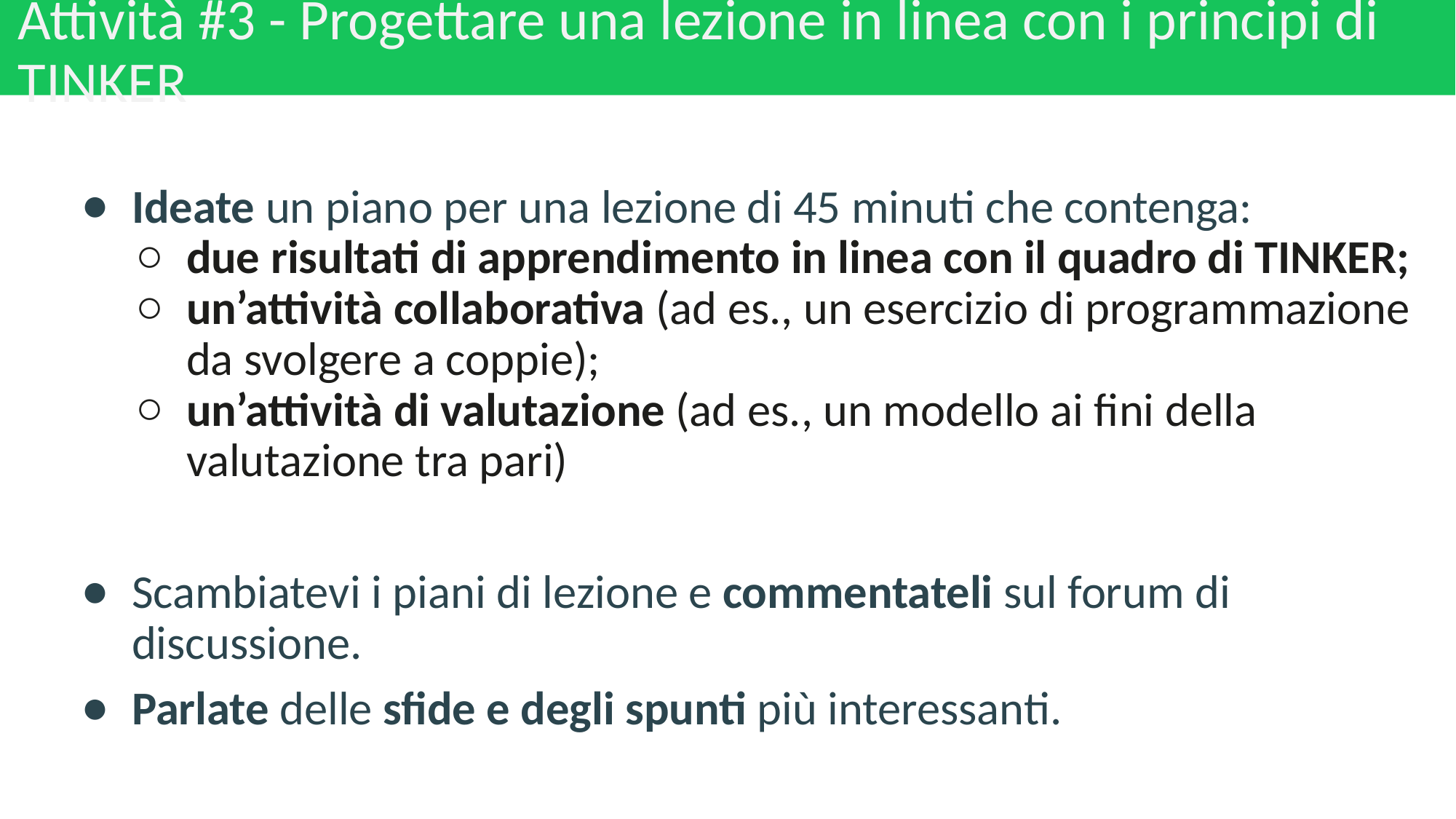

# Attività #3 - Progettare una lezione in linea con i principi di TINKER

Ideate un piano per una lezione di 45 minuti che contenga:
due risultati di apprendimento in linea con il quadro di TINKER;
un’attività collaborativa (ad es., un esercizio di programmazione da svolgere a coppie);
un’attività di valutazione (ad es., un modello ai fini della valutazione tra pari)

Scambiatevi i piani di lezione e commentateli sul forum di discussione.
Parlate delle sfide e degli spunti più interessanti.